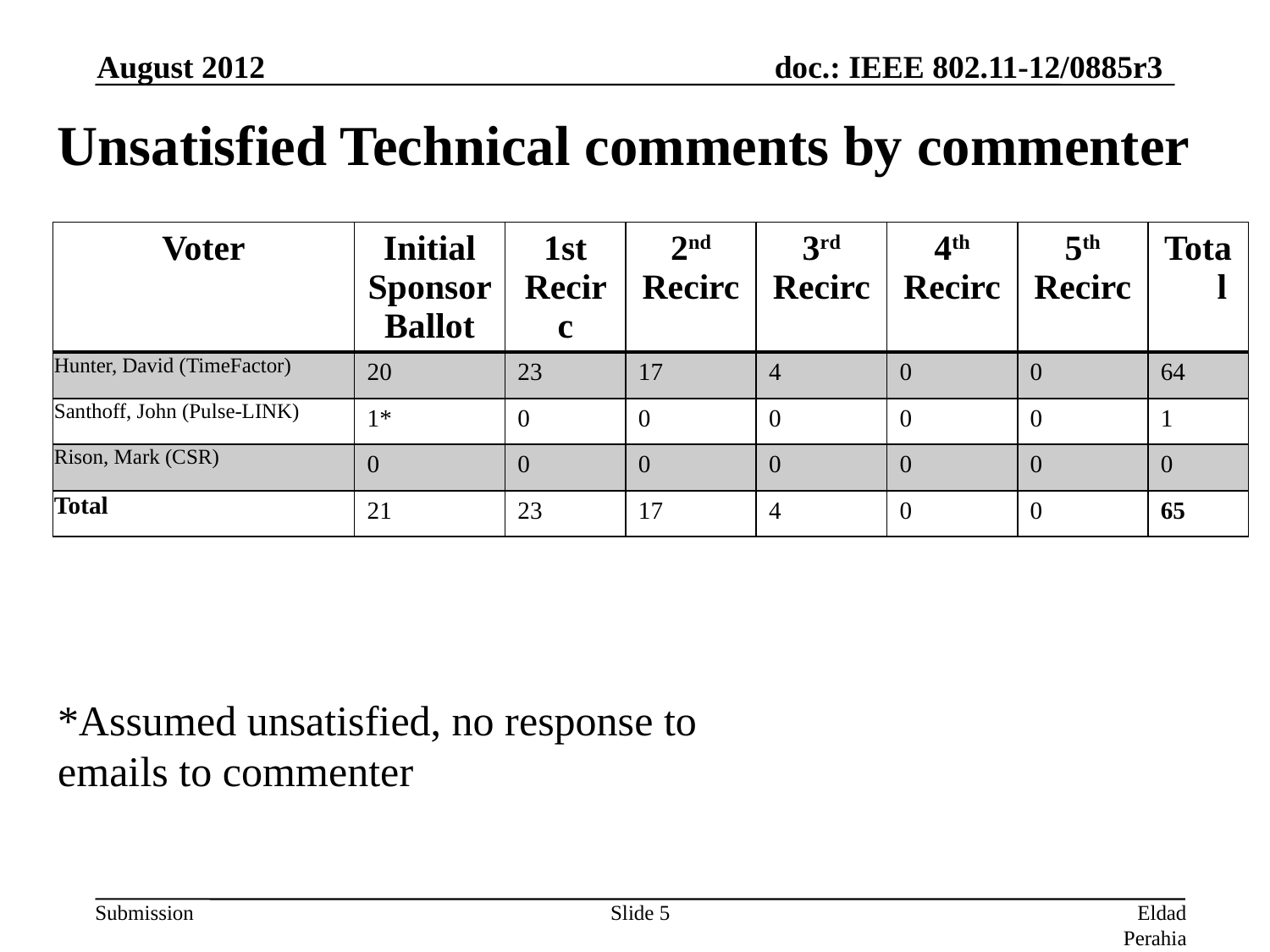

August 2012
# Unsatisfied Technical comments by commenter
| Voter | Initial Sponsor Ballot | 1st Recirc | 2nd Recirc | 3rd Recirc | 4th Recirc | 5th Recirc | Total |
| --- | --- | --- | --- | --- | --- | --- | --- |
| Hunter, David (TimeFactor) | 20 | 23 | 17 | 4 | 0 | 0 | 64 |
| Santhoff, John (Pulse-LINK) | 1\* | 0 | 0 | 0 | 0 | 0 | 1 |
| Rison, Mark (CSR) | 0 | 0 | 0 | 0 | 0 | 0 | 0 |
| Total | 21 | 23 | 17 | 4 | 0 | 0 | 65 |
*Assumed unsatisfied, no response to
emails to commenter
Slide 5
Eldad Perahia, Intel Corporation